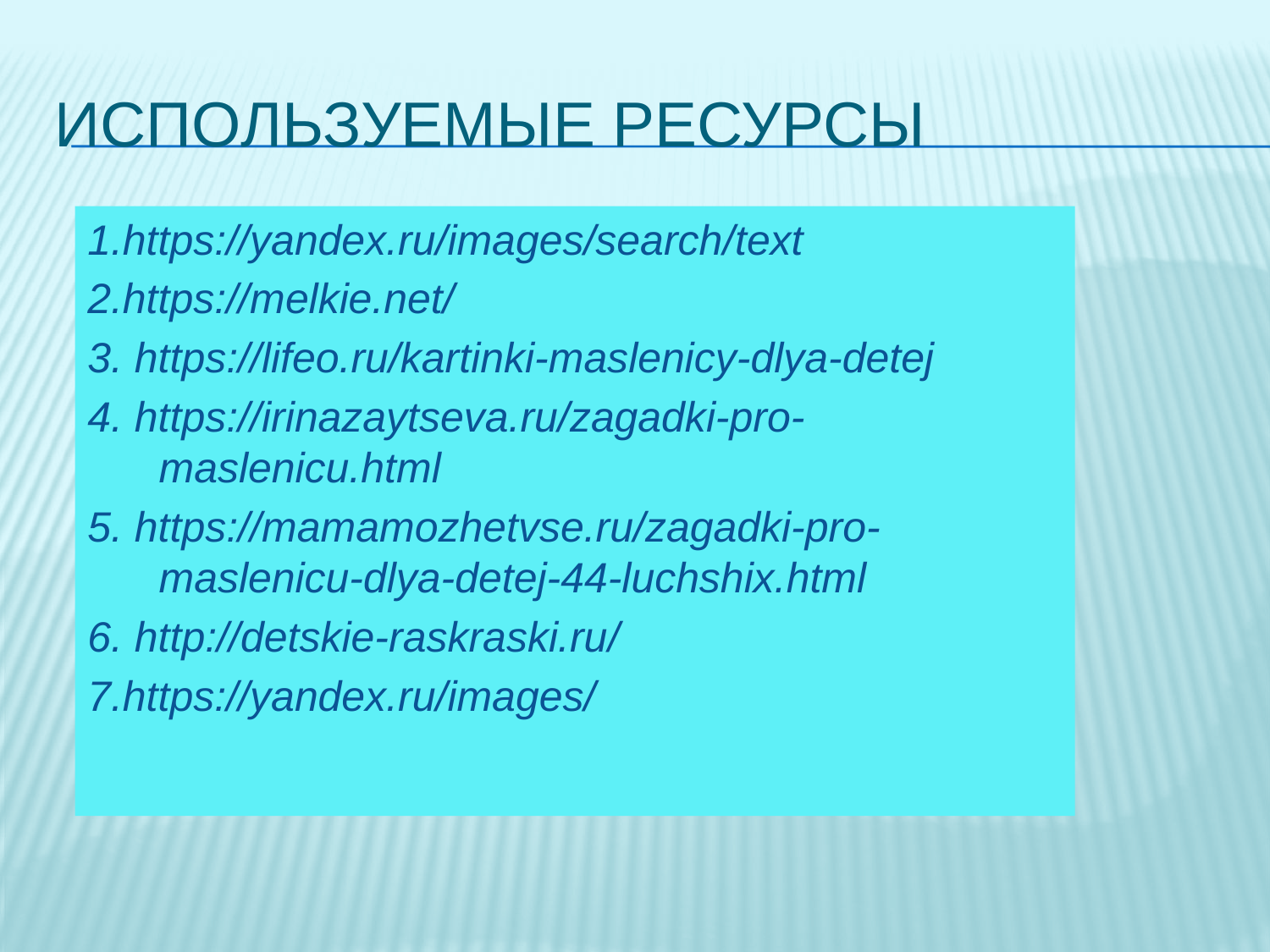

# Используемые ресурсы
1.https://yandex.ru/images/search/text
2.https://melkie.net/
3. https://lifeo.ru/kartinki-maslenicy-dlya-detej
4. https://irinazaytseva.ru/zagadki-pro-maslenicu.html
5. https://mamamozhetvse.ru/zagadki-pro-maslenicu-dlya-detej-44-luchshix.html
6. http://detskie-raskraski.ru/
7.https://yandex.ru/images/